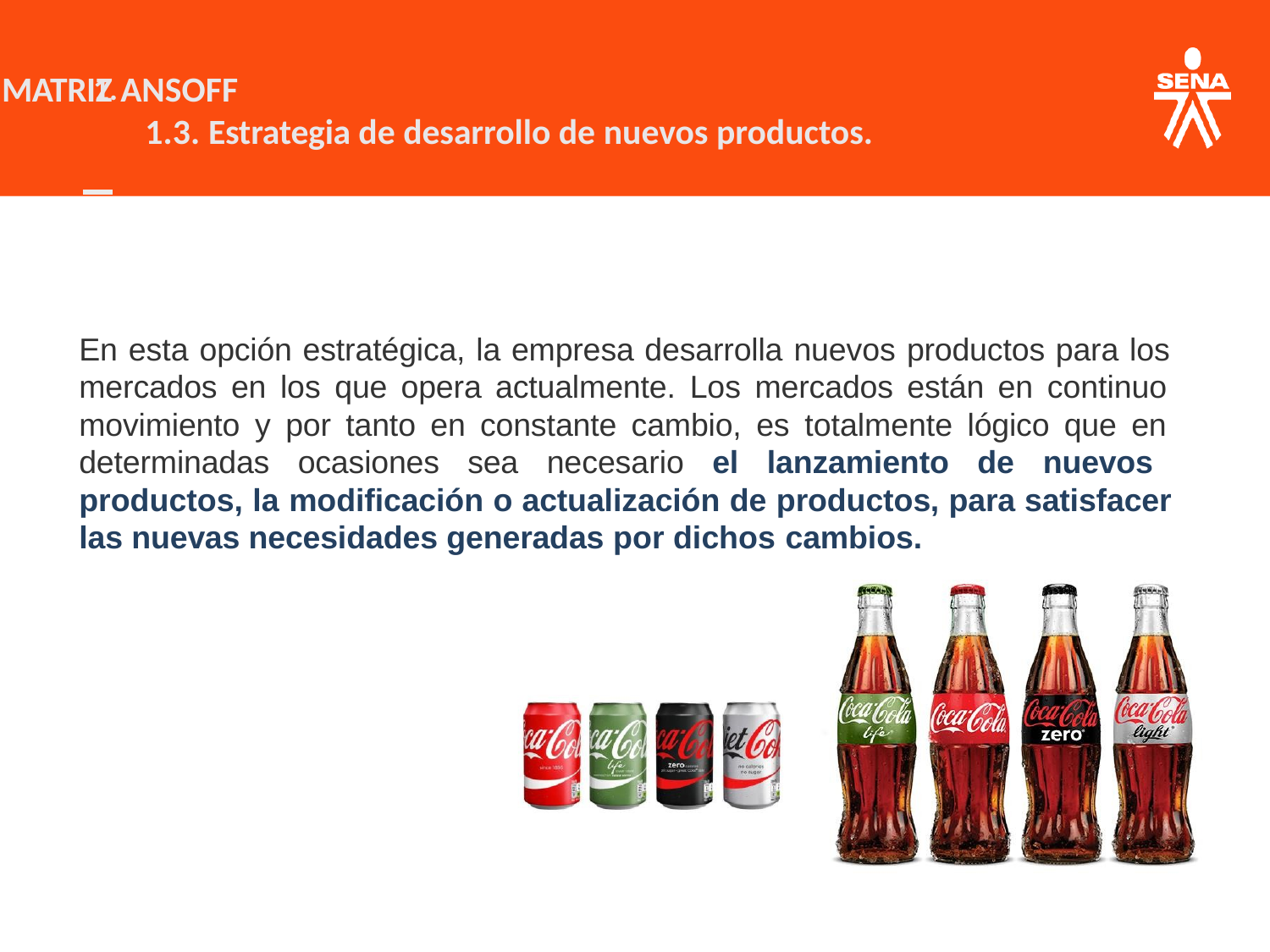

MATRIZ ANSOFF
1.
1.3. Estrategia de desarrollo de nuevos productos.

En esta opción estratégica, la empresa desarrolla nuevos productos para los  mercados en los que opera actualmente. Los mercados están en continuo  movimiento y por tanto en constante cambio, es totalmente lógico que en  determinadas ocasiones sea necesario el lanzamiento de nuevos  productos, la modificación o actualización de productos, para satisfacer  las nuevas necesidades generadas por dichos cambios.